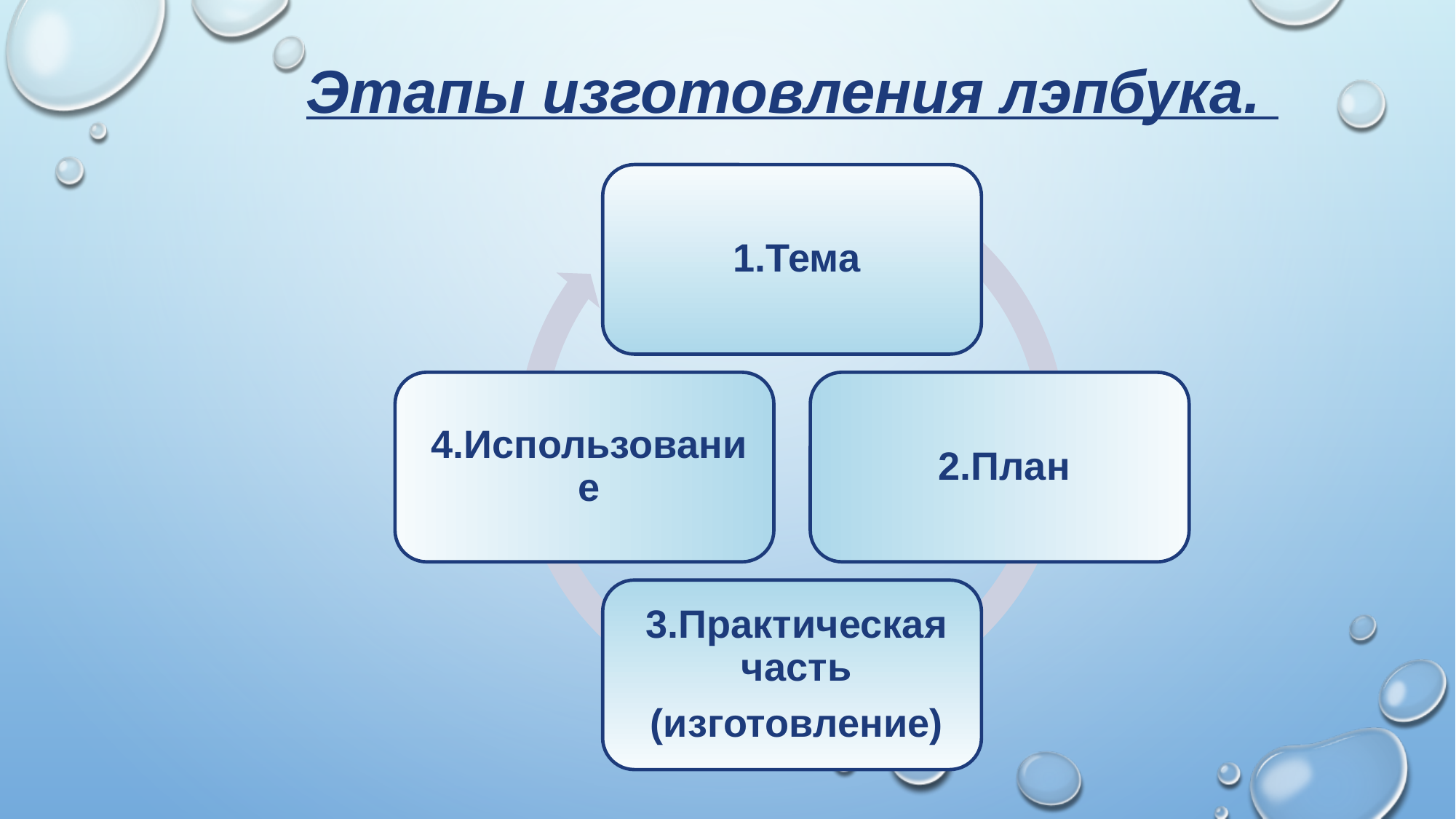

Этапы изготовления лэпбука.
1.Тема
2.План
3.Практическая часть
(изготовление)
4.Использование